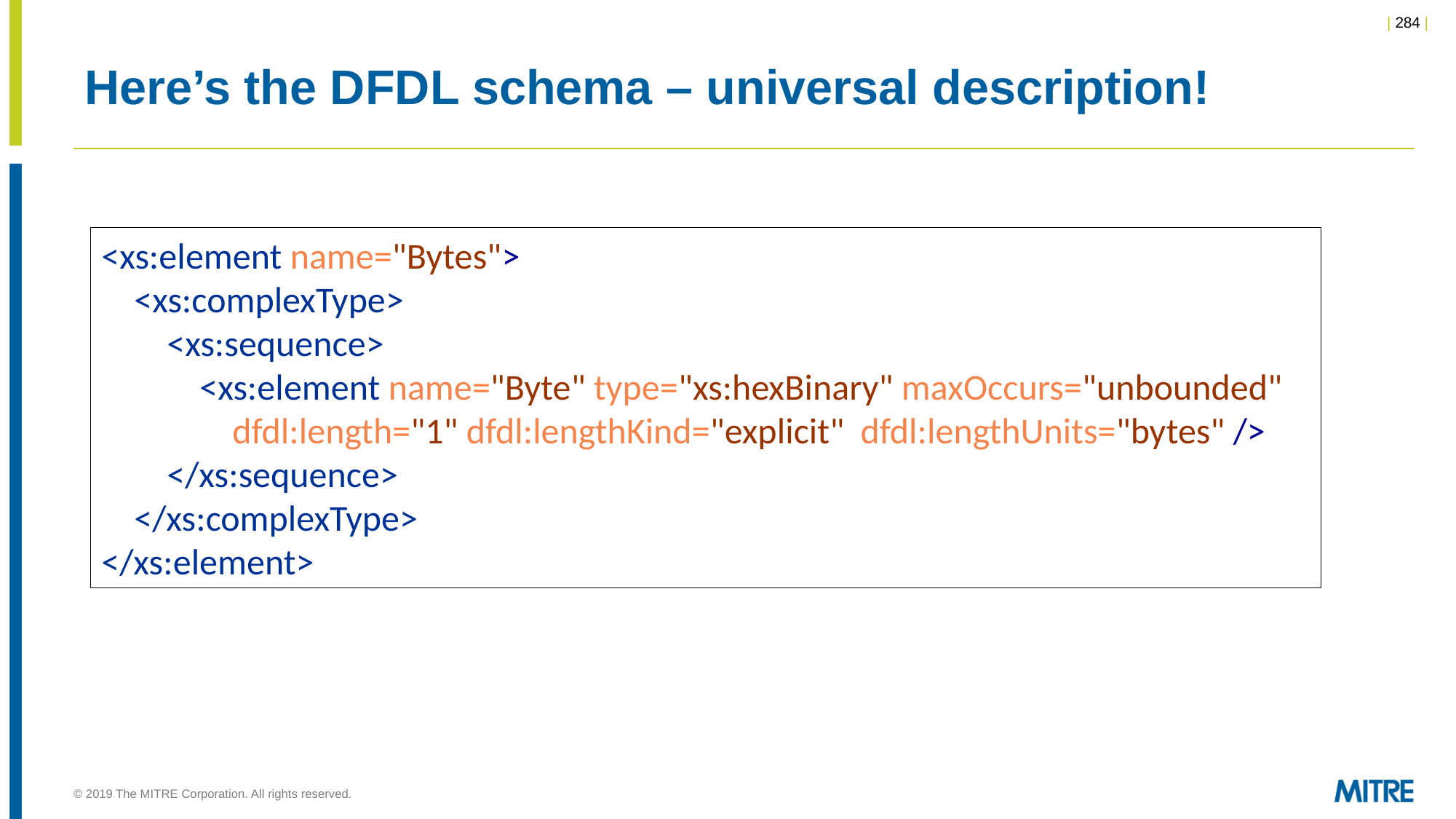

# Here’s the DFDL schema – universal description!
<xs:element name="Bytes">
    <xs:complexType>
        <xs:sequence>
            <xs:element name="Byte" type="xs:hexBinary" maxOccurs="unbounded"
                dfdl:length="1" dfdl:lengthKind="explicit"  dfdl:lengthUnits="bytes" />
        </xs:sequence>
    </xs:complexType>
</xs:element>
© 2019 The MITRE Corporation. All rights reserved.